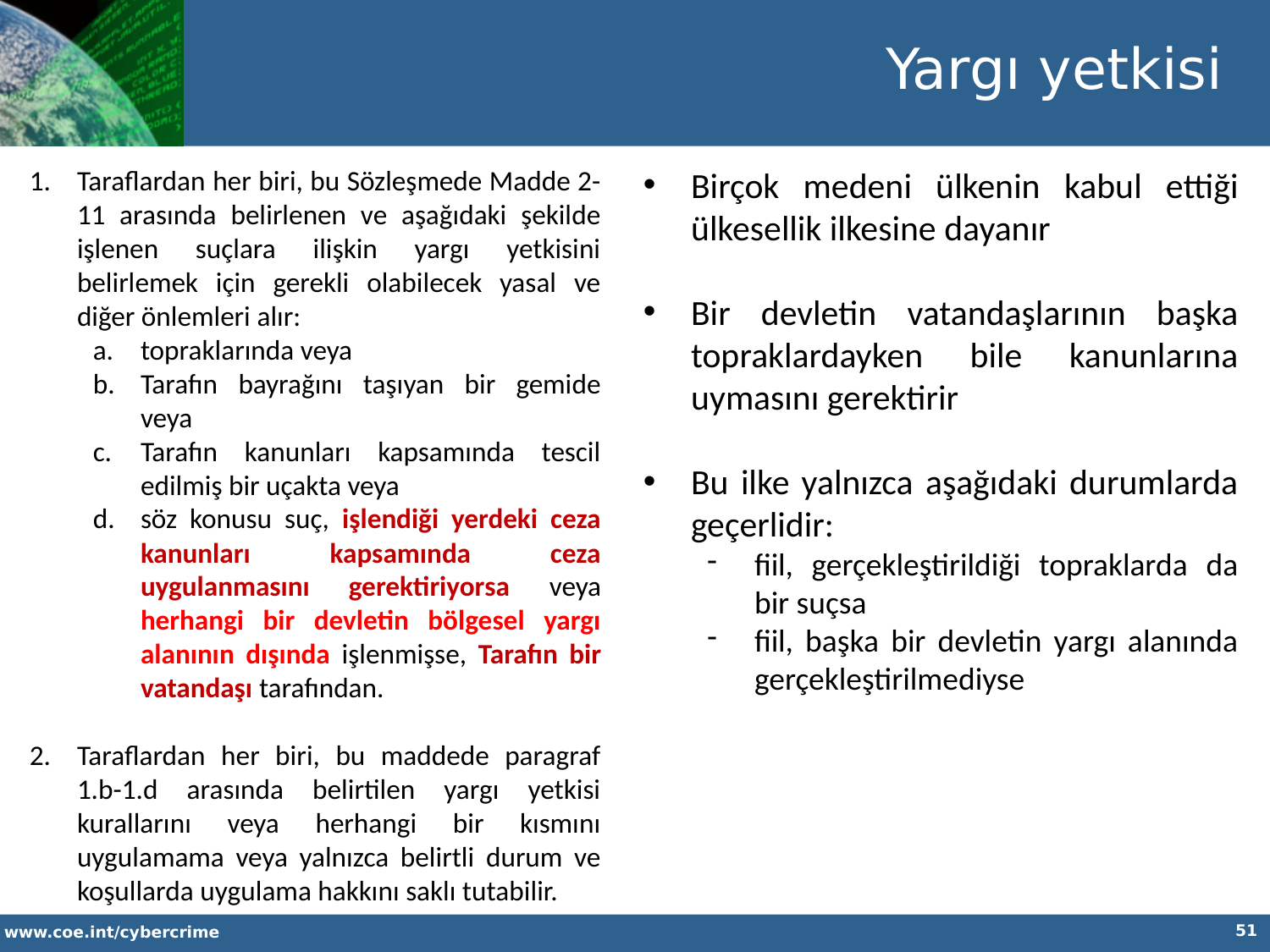

Yargı yetkisi
Taraflardan her biri, bu Sözleşmede Madde 2-11 arasında belirlenen ve aşağıdaki şekilde işlenen suçlara ilişkin yargı yetkisini belirlemek için gerekli olabilecek yasal ve diğer önlemleri alır:
topraklarında veya
Tarafın bayrağını taşıyan bir gemide veya
Tarafın kanunları kapsamında tescil edilmiş bir uçakta veya
söz konusu suç, işlendiği yerdeki ceza kanunları kapsamında ceza uygulanmasını gerektiriyorsa veya herhangi bir devletin bölgesel yargı alanının dışında işlenmişse, Tarafın bir vatandaşı tarafından.

Taraflardan her biri, bu maddede paragraf 1.b-1.d arasında belirtilen yargı yetkisi kurallarını veya herhangi bir kısmını uygulamama veya yalnızca belirtli durum ve koşullarda uygulama hakkını saklı tutabilir.
Birçok medeni ülkenin kabul ettiği ülkesellik ilkesine dayanır

Bir devletin vatandaşlarının başka topraklardayken bile kanunlarına uymasını gerektirir

Bu ilke yalnızca aşağıdaki durumlarda geçerlidir:
fiil, gerçekleştirildiği topraklarda da bir suçsa
fiil, başka bir devletin yargı alanında gerçekleştirilmediyse